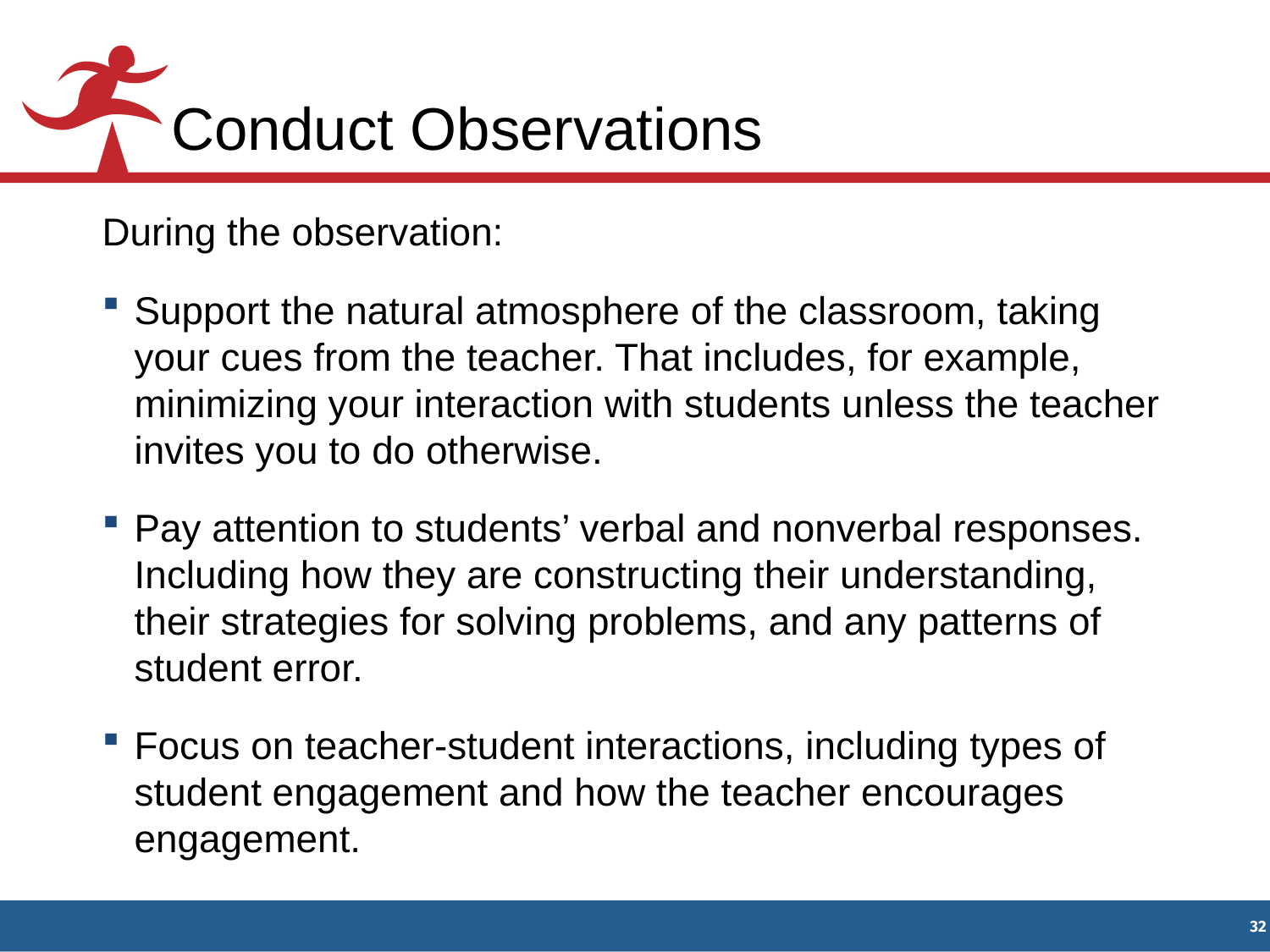

# Conduct Observations
During the observation:
Support the natural atmosphere of the classroom, taking your cues from the teacher. That includes, for example, minimizing your interaction with students unless the teacher invites you to do otherwise.
Pay attention to students’ verbal and nonverbal responses. Including how they are constructing their understanding, their strategies for solving problems, and any patterns of student error.
Focus on teacher-student interactions, including types of student engagement and how the teacher encourages engagement.